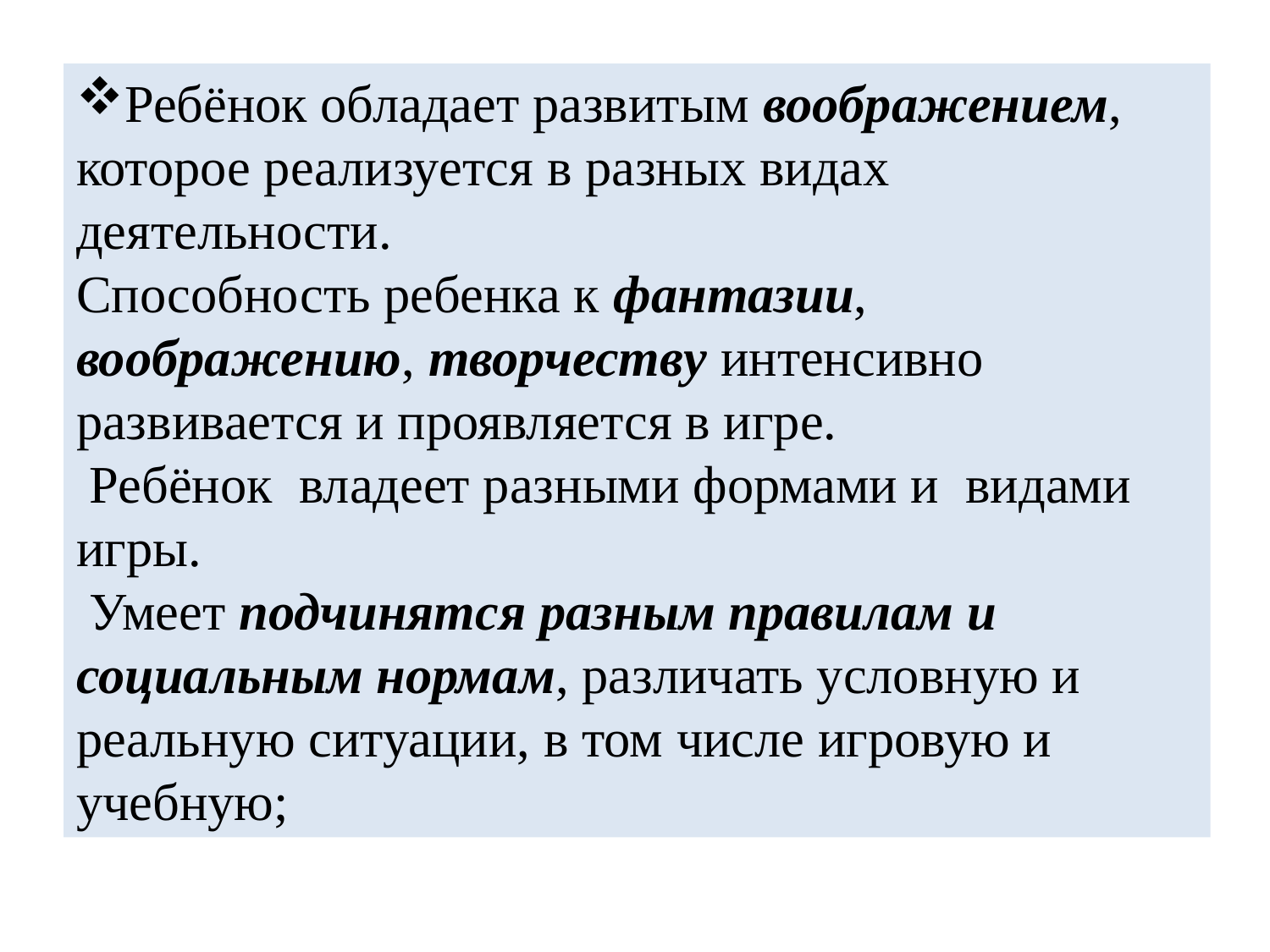

# Ребёнок обладает развитым воображением, которое реализуется в разных видах деятельности. Способность ребенка к фантазии, воображению, творчеству интенсивно развивается и проявляется в игре. Ребёнок  владеет разными формами и  видами игры. Умеет подчинятся разным правилам и социальным нормам, различать условную и реальную ситуации, в том числе игровую и учебную;